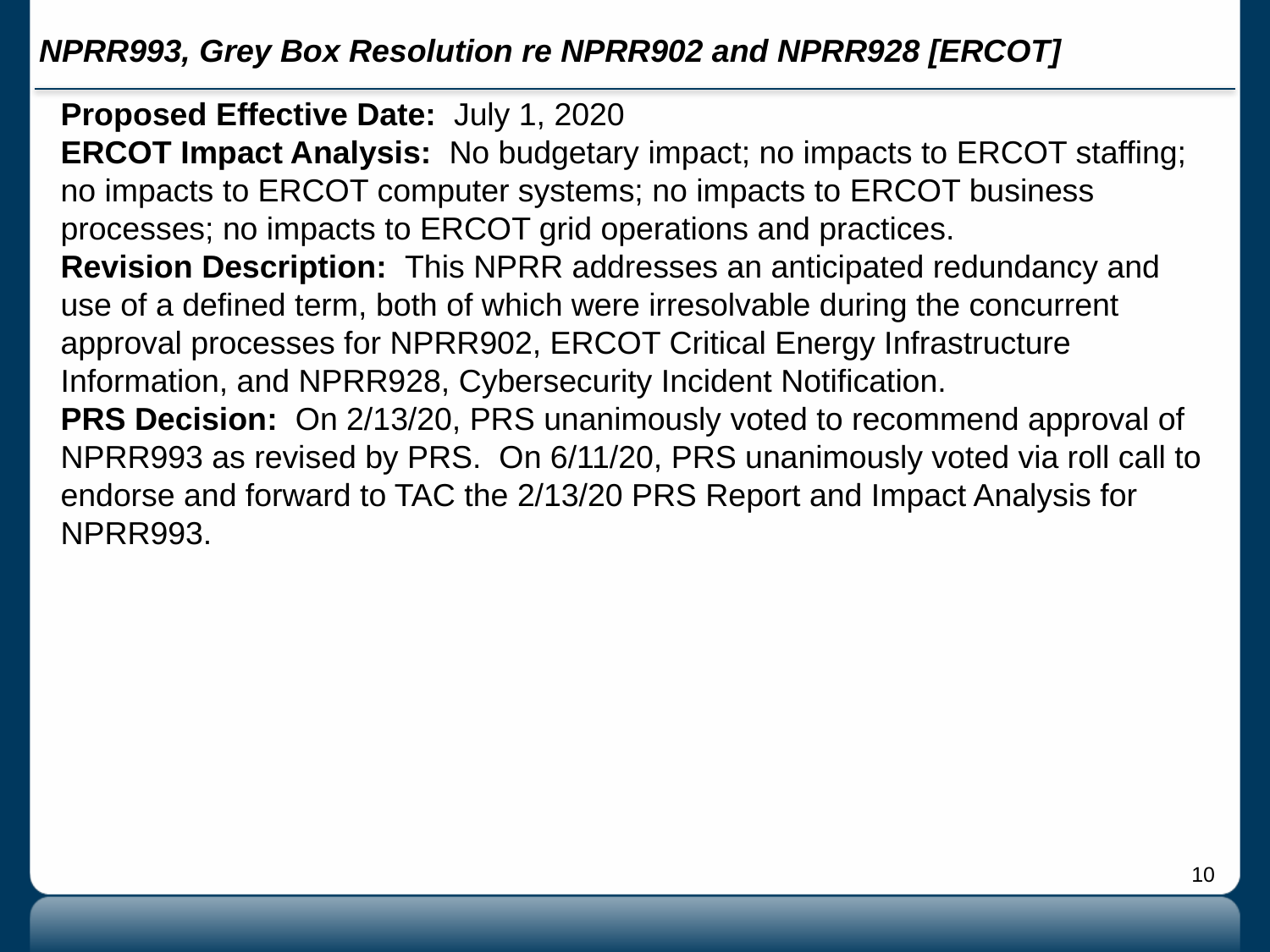

# NPRR993, Grey Box Resolution re NPRR902 and NPRR928 [ERCOT]
Proposed Effective Date:  July 1, 2020
ERCOT Impact Analysis:  No budgetary impact; no impacts to ERCOT staffing; no impacts to ERCOT computer systems; no impacts to ERCOT business processes; no impacts to ERCOT grid operations and practices.
Revision Description:  This NPRR addresses an anticipated redundancy and use of a defined term, both of which were irresolvable during the concurrent approval processes for NPRR902, ERCOT Critical Energy Infrastructure Information, and NPRR928, Cybersecurity Incident Notification.
PRS Decision:  On 2/13/20, PRS unanimously voted to recommend approval of NPRR993 as revised by PRS.  On 6/11/20, PRS unanimously voted via roll call to endorse and forward to TAC the 2/13/20 PRS Report and Impact Analysis for NPRR993.